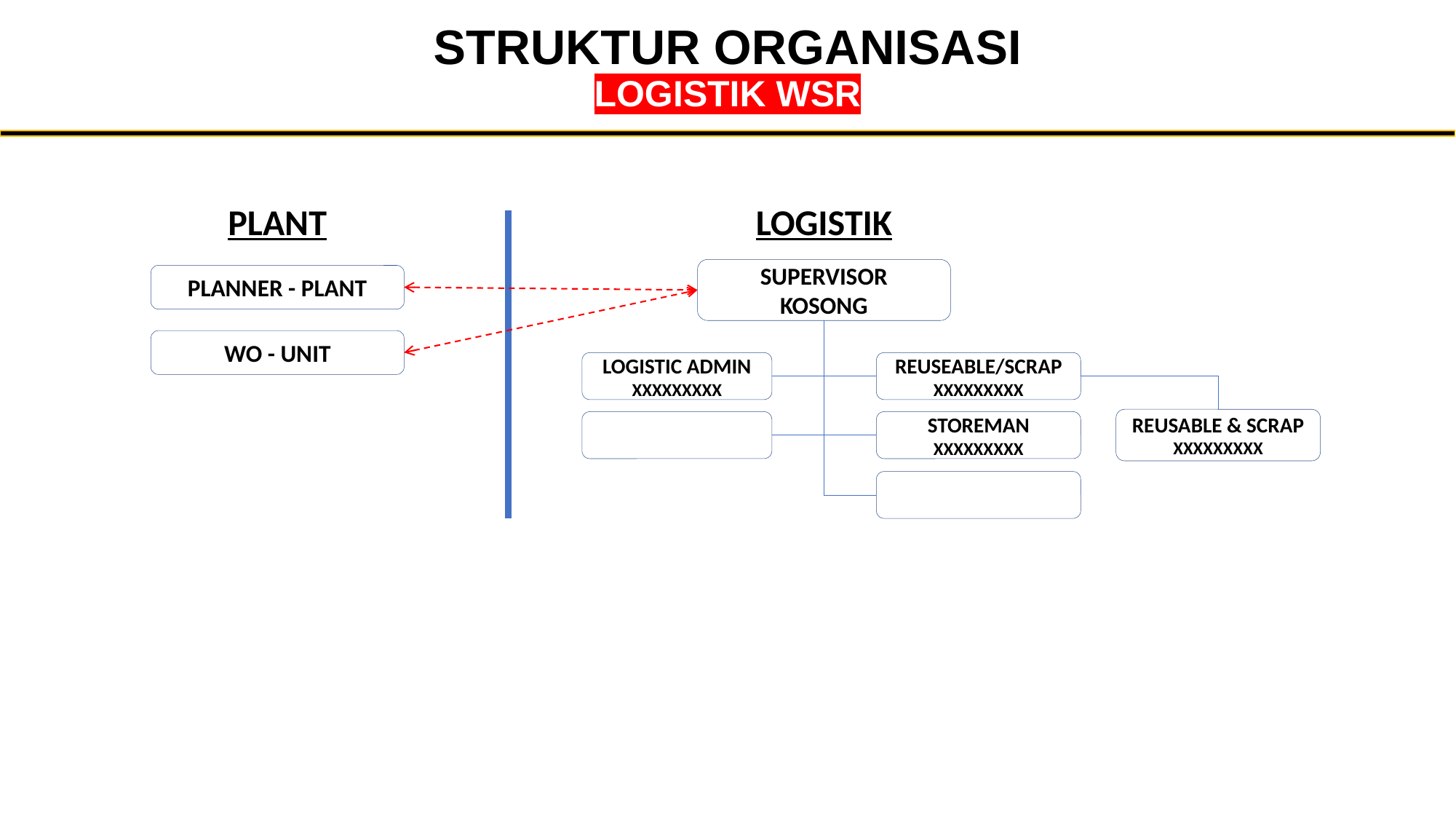

STRUKTUR ORGANISASI
LOGISTIK WSR

LOGISTIK
PLANT
SUPERVISOR
KOSONG
PLANNER - PLANT
WO - UNIT
LOGISTIC ADMIN
XXXXXXXXX
REUSEABLE/SCRAP
XXXXXXXXX
REUSABLE & SCRAP
XXXXXXXXX

STOREMAN
XXXXXXXXX